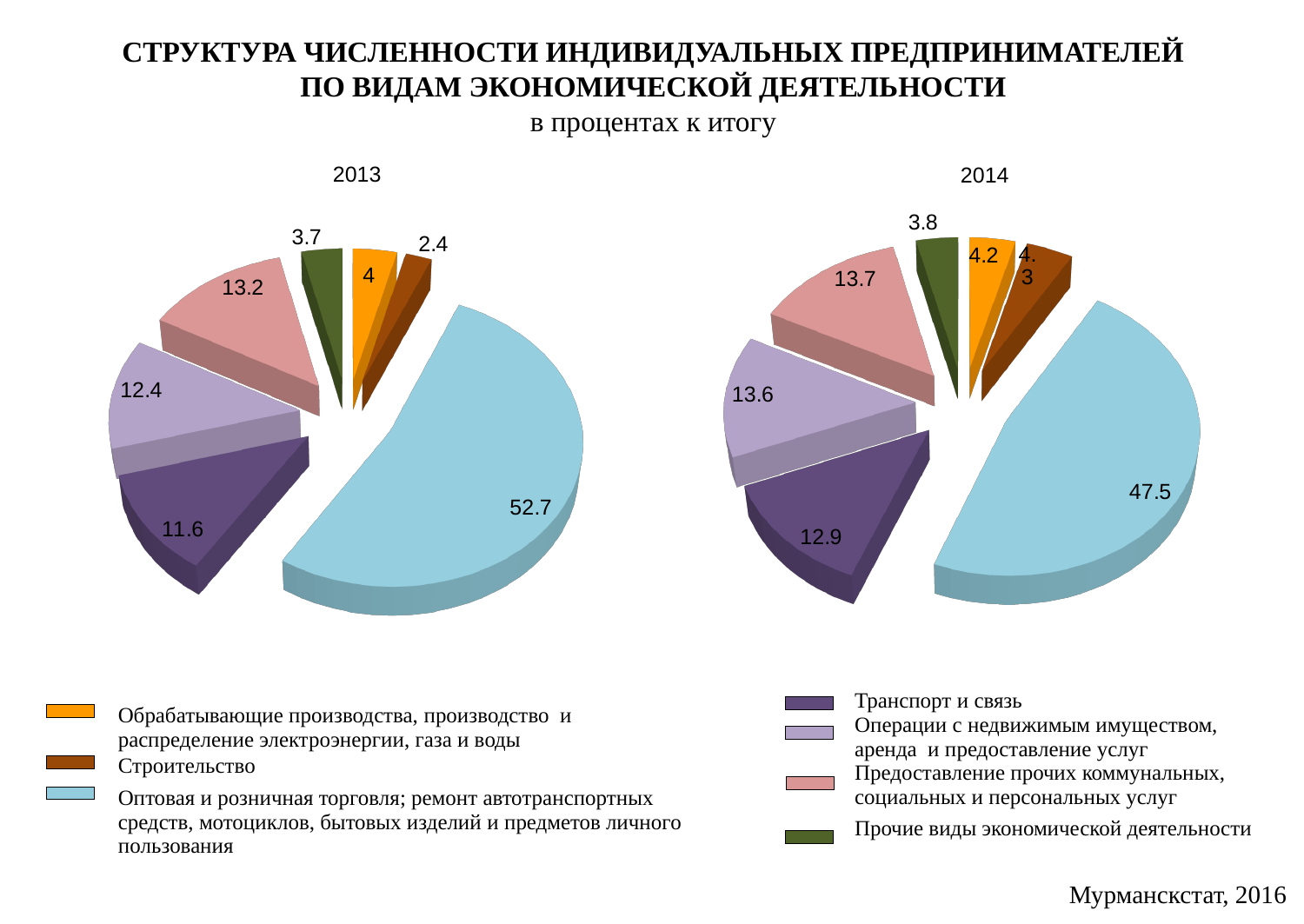

СТРУКТУРА ЧИСЛЕННОСТИ ИНДИВИДУАЛЬНЫХ ПРЕДПРИНИМАТЕЛЕЙ
ПО ВИДАМ ЭКОНОМИЧЕСКОЙ ДЕЯТЕЛЬНОСТИ
в процентах к итогу
 2013
 2014

[unsupported chart]

[unsupported chart]

| Транспорт и связь |
| --- |
| Операции с недвижимым имуществом, аренда и предоставление услуг |
| Предоставление прочих коммунальных, социальных и персональных услуг |
| Прочие виды экономической деятельности |

| Обрабатывающие производства, производство и распределение электроэнергии, газа и воды |
| --- |
| Строительство |
| Оптовая и розничная торговля; ремонт автотранспортных средств, мотоциклов, бытовых изделий и предметов личного пользования |

Мурманскстат, 2016